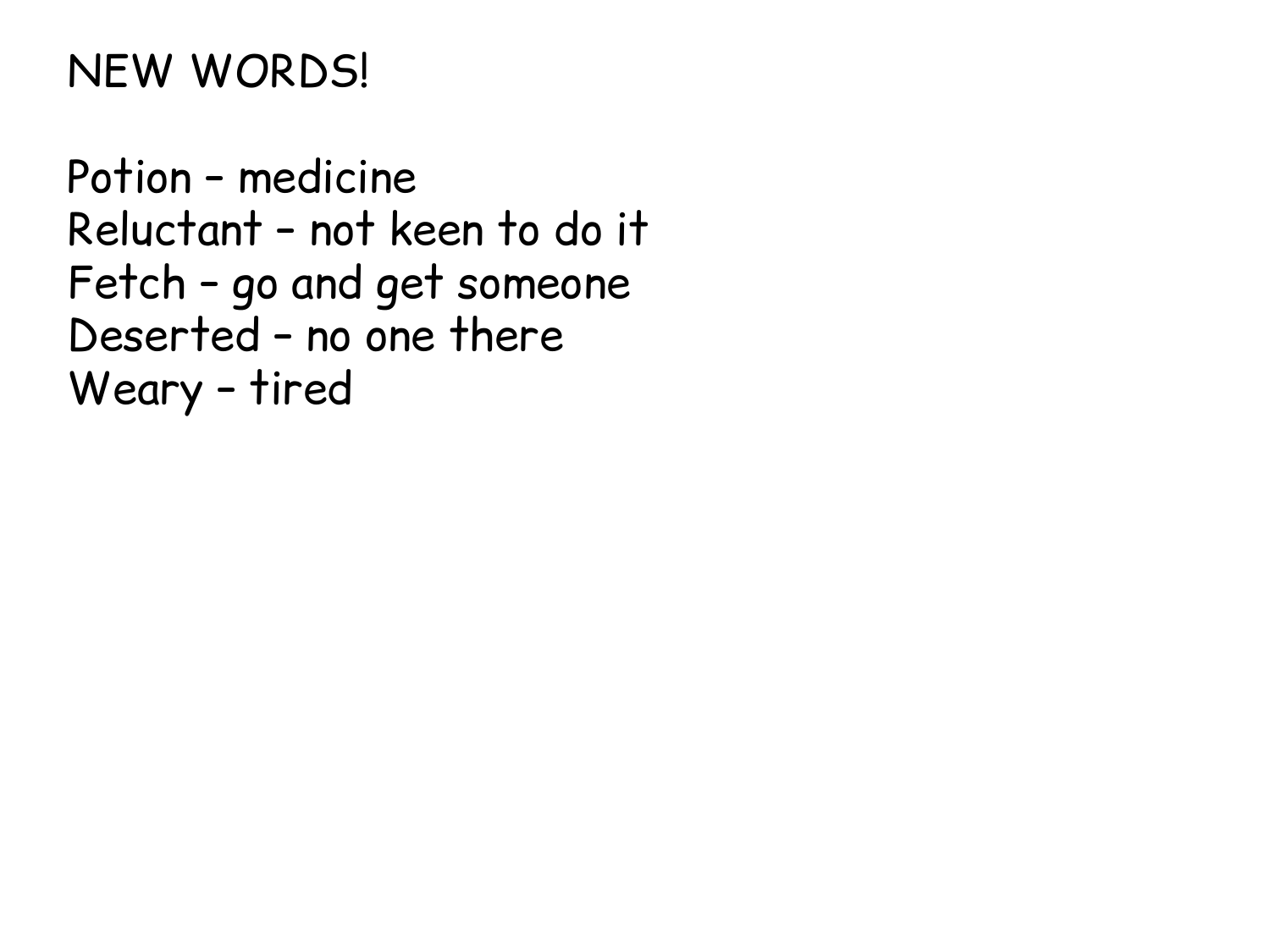

NEW WORDS!

Potion – medicine
Reluctant – not keen to do it
Fetch – go and get someone
Deserted – no one there
Weary – tired